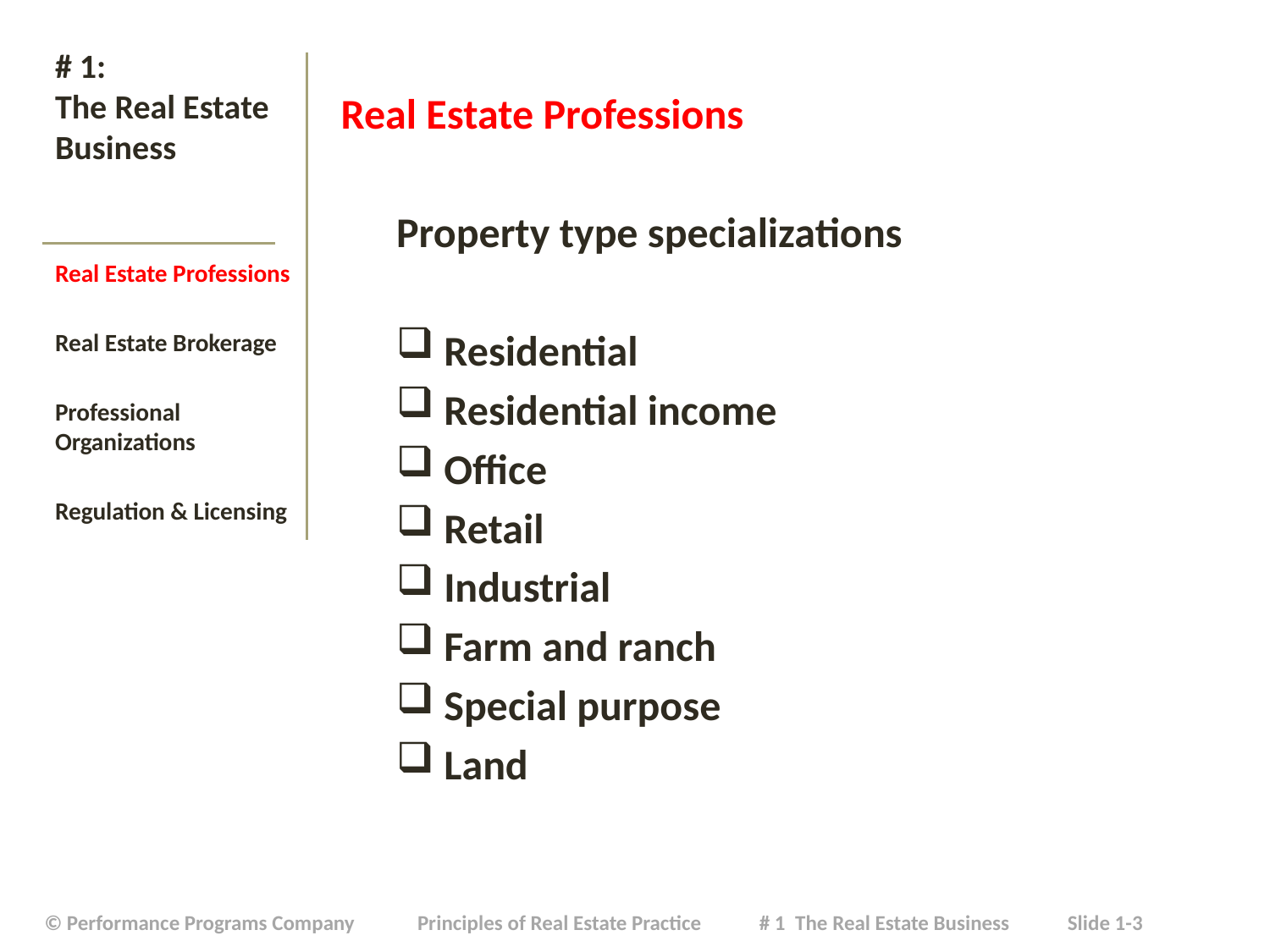

# # 1: The Real Estate Business

Real Estate Professions

Property type specializations

Residential
Residential income
Office
Retail
Industrial
Farm and ranch
Special purpose
Land

Real Estate Professions

Real Estate Brokerage

Professional Organizations

Regulation & Licensing

| © Performance Programs Company Principles of Real Estate Practice # 1 The Real Estate Business Slide 1-3 |
| --- |